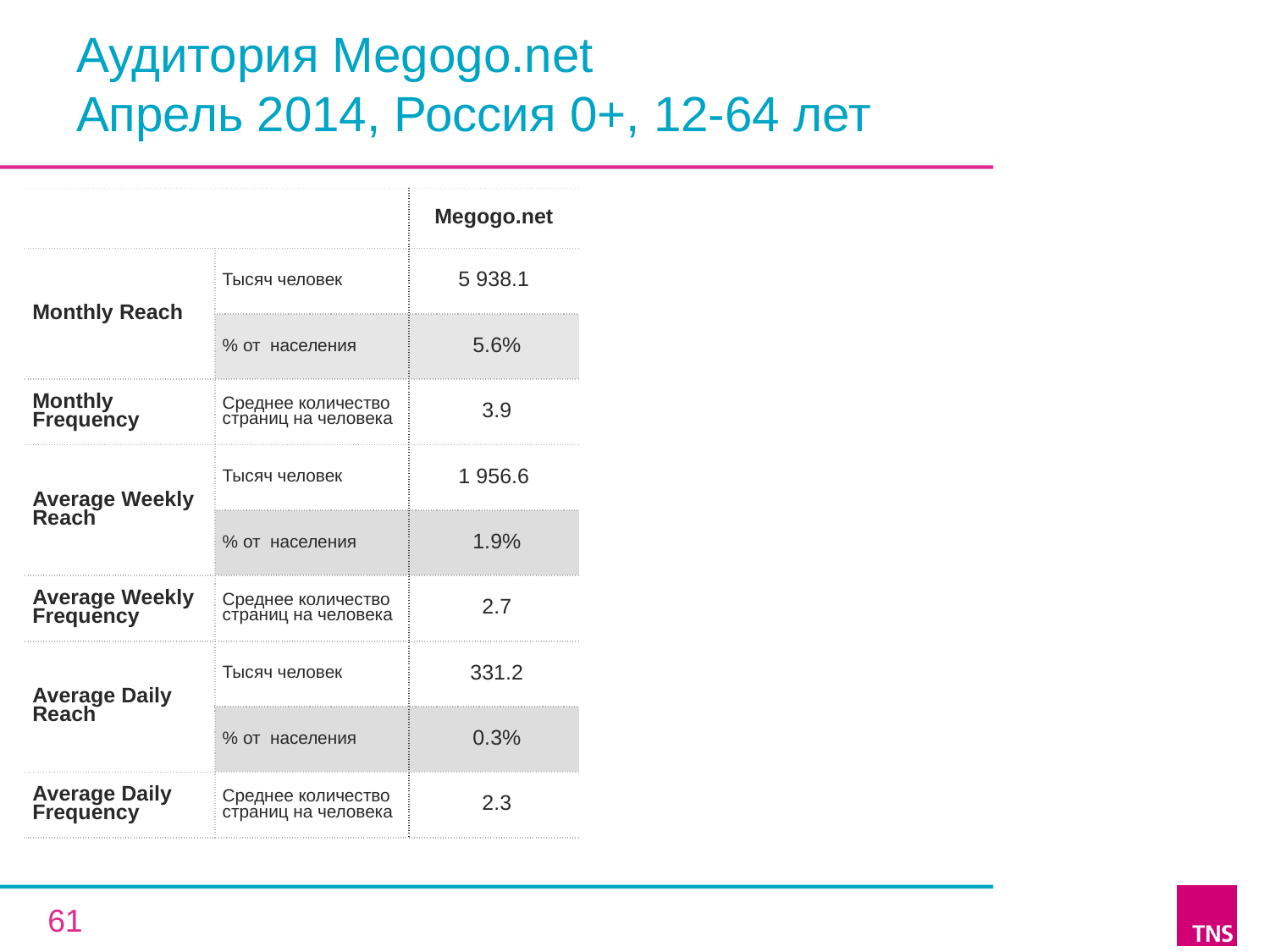

# Аудитория Megogo.net Апрель 2014, Россия 0+, 12-64 лет
|  |  | Megogo.net |
| --- | --- | --- |
| Monthly Reach | Тысяч человек | 5 938.1 |
|  | % от населения | 5.6% |
| Monthly Frequency | Среднее количество страниц на человека | 3.9 |
| Average Weekly Reach | Тысяч человек | 1 956.6 |
|  | % от населения | 1.9% |
| Average Weekly Frequency | Среднее количество страниц на человека | 2.7 |
| Average Daily Reach | Тысяч человек | 331.2 |
|  | % от населения | 0.3% |
| Average Daily Frequency | Среднее количество страниц на человека | 2.3 |

61